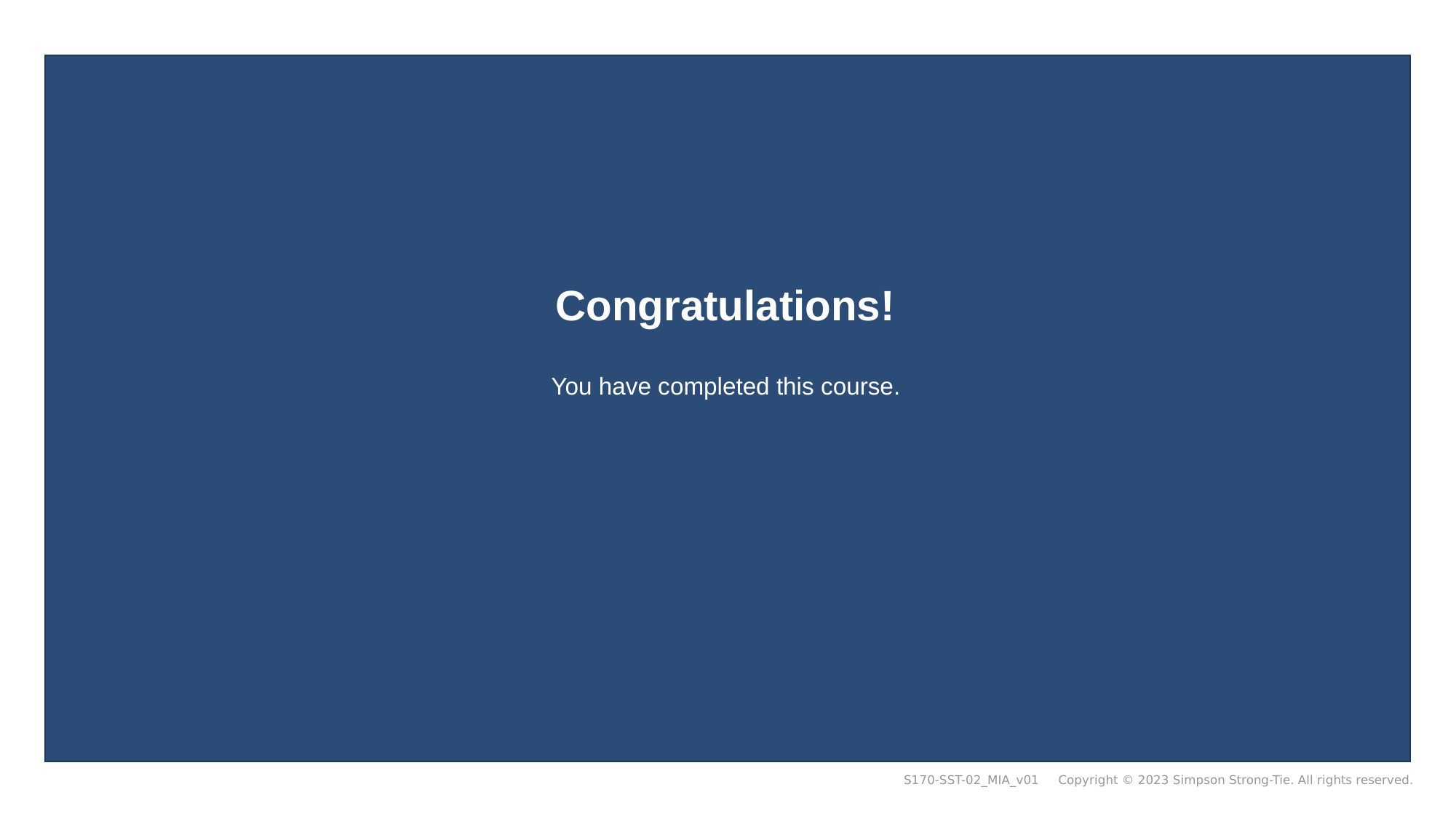

# Congratulations!
You have completed this course.
S170-SST-02_MIA_v01     Copyright © 2023 Simpson Strong-Tie. All rights reserved.